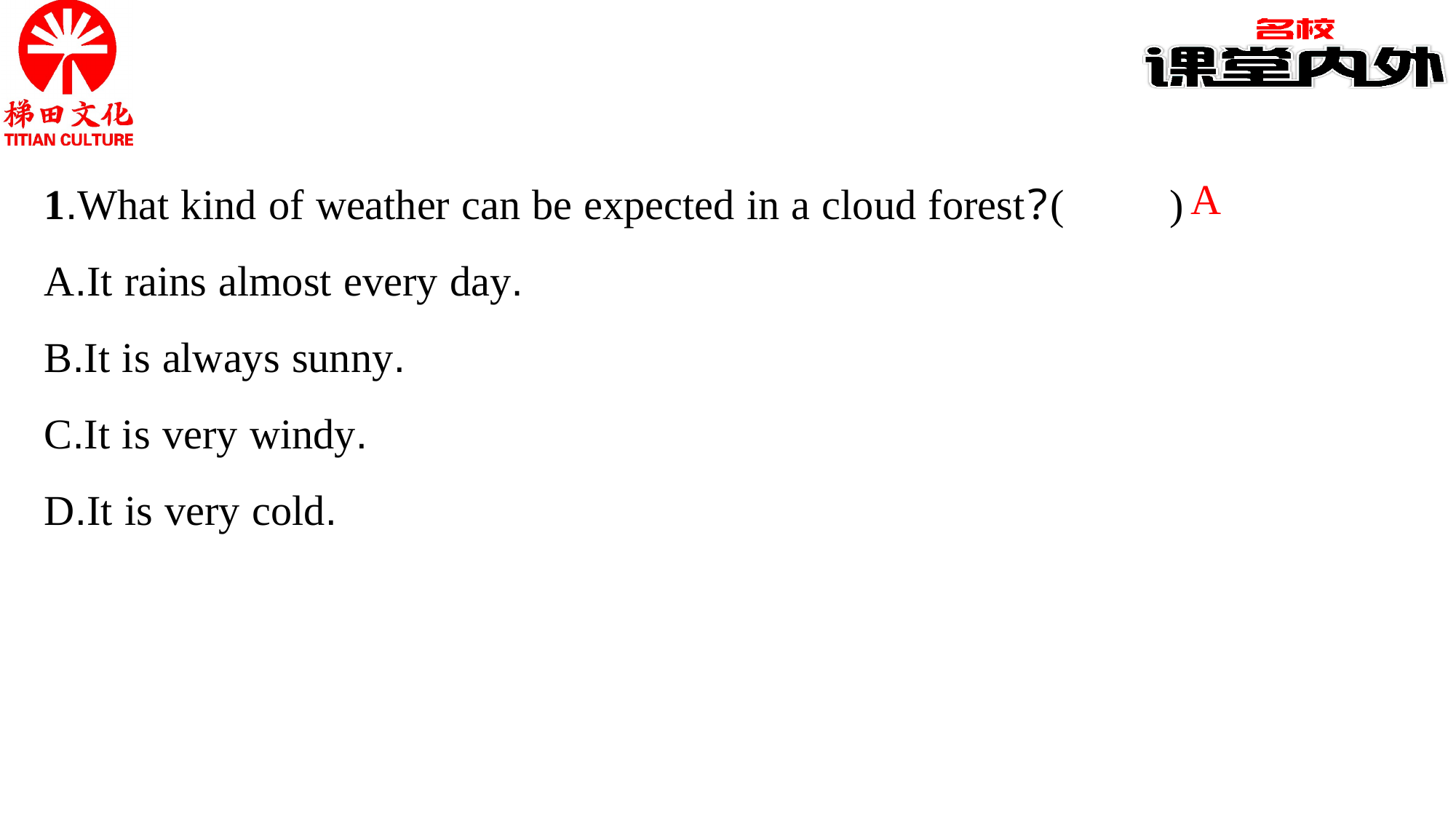

1.What kind of weather can be expected in a cloud forest?(　　)
A.It rains almost every day.
B.It is always sunny.
C.It is very windy.
D.It is very cold.
A